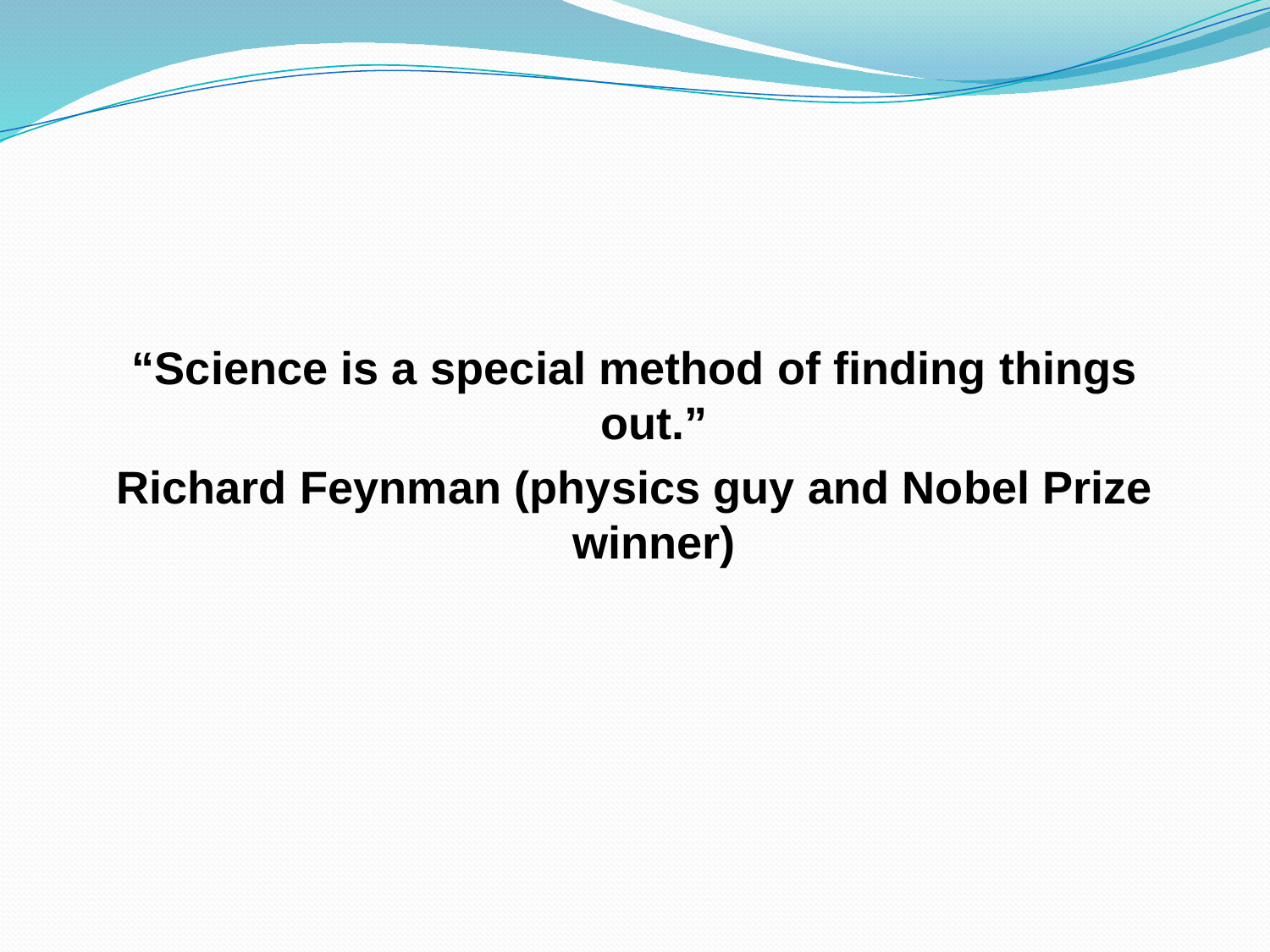

#

“Science is a special method of finding things out.”
Richard Feynman (physics guy and Nobel Prize winner)